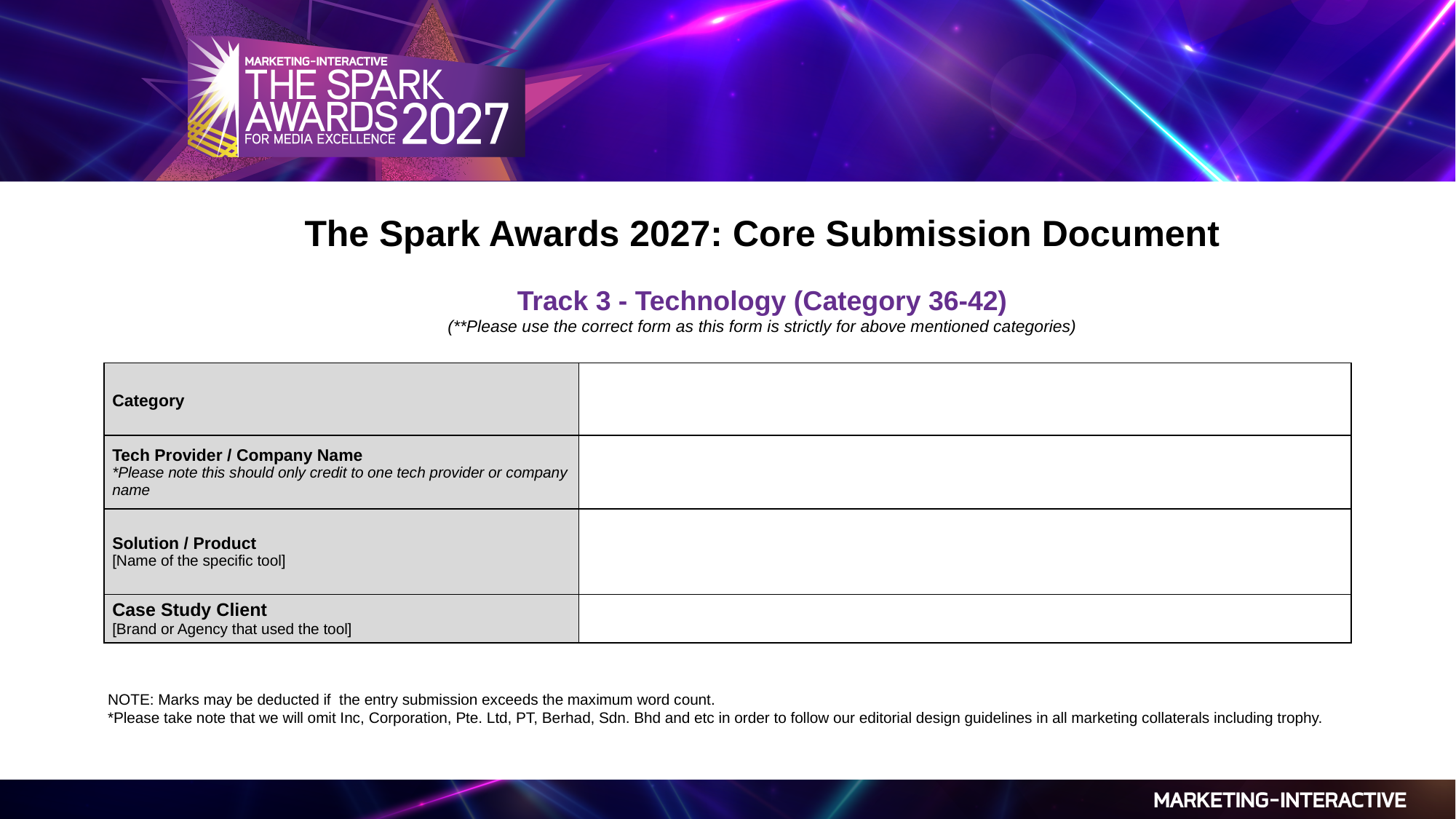

The Spark Awards 2027: Core Submission Document

Track 3 - Technology (Category 36-42)
(**Please use the correct form as this form is strictly for above mentioned categories)
| Category |  |
| --- | --- |
| Tech Provider / Company Name \*Please note this should only credit to one tech provider or company name |  |
| Solution / Product [Name of the specific tool] |  |
| Case Study Client [Brand or Agency that used the tool] |  |
NOTE: Marks may be deducted if  the entry submission exceeds the maximum word count.
*Please take note that we will omit Inc, Corporation, Pte. Ltd, PT, Berhad, Sdn. Bhd and etc in order to follow our editorial design guidelines in all marketing collaterals including trophy.